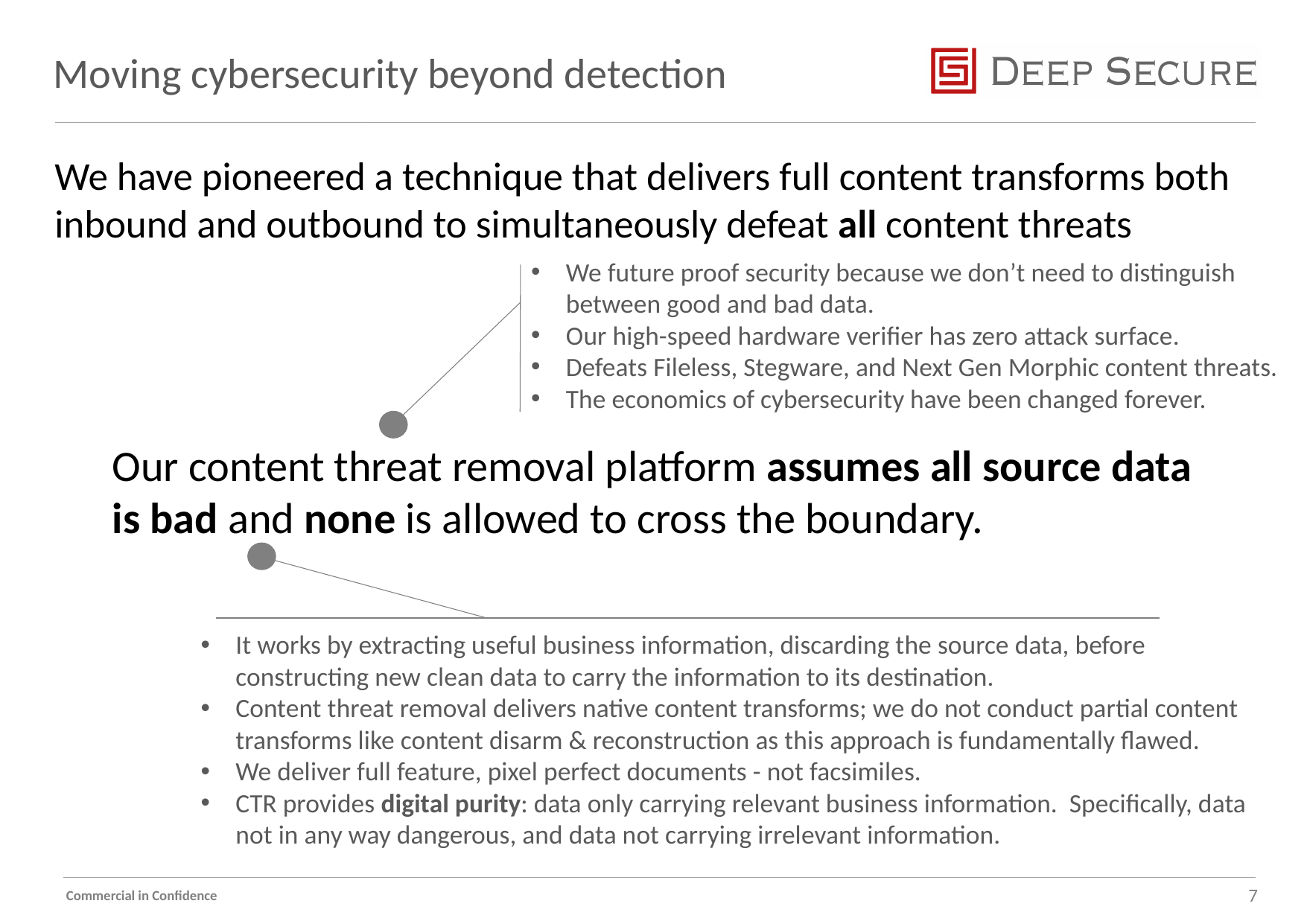

Moving cybersecurity beyond detection
# We have pioneered a technique that delivers full content transforms both inbound and outbound to simultaneously defeat all content threats

We future proof security because we don’t need to distinguish between good and bad data.
Our high-speed hardware verifier has zero attack surface.
Defeats Fileless, Stegware, and Next Gen Morphic content threats.
The economics of cybersecurity have been changed forever.

Our content threat removal platform assumes all source data is bad and none is allowed to cross the boundary.

It works by extracting useful business information, discarding the source data, before constructing new clean data to carry the information to its destination.
Content threat removal delivers native content transforms; we do not conduct partial content transforms like content disarm & reconstruction as this approach is fundamentally flawed.
We deliver full feature, pixel perfect documents - not facsimiles.
CTR provides digital purity: data only carrying relevant business information.  Specifically, data not in any way dangerous, and data not carrying irrelevant information.